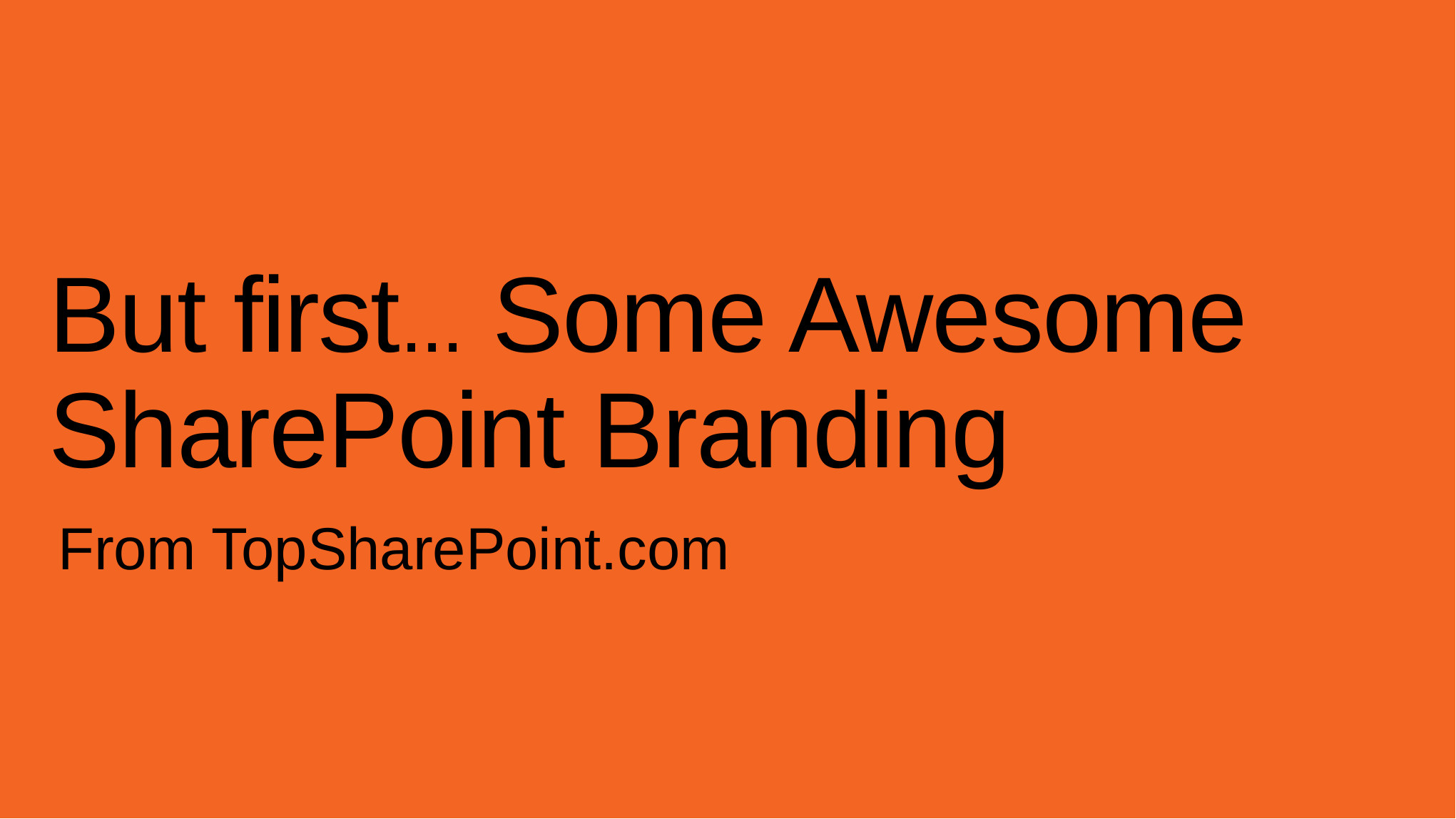

# But first... Some Awesome SharePoint Branding
From TopSharePoint.com